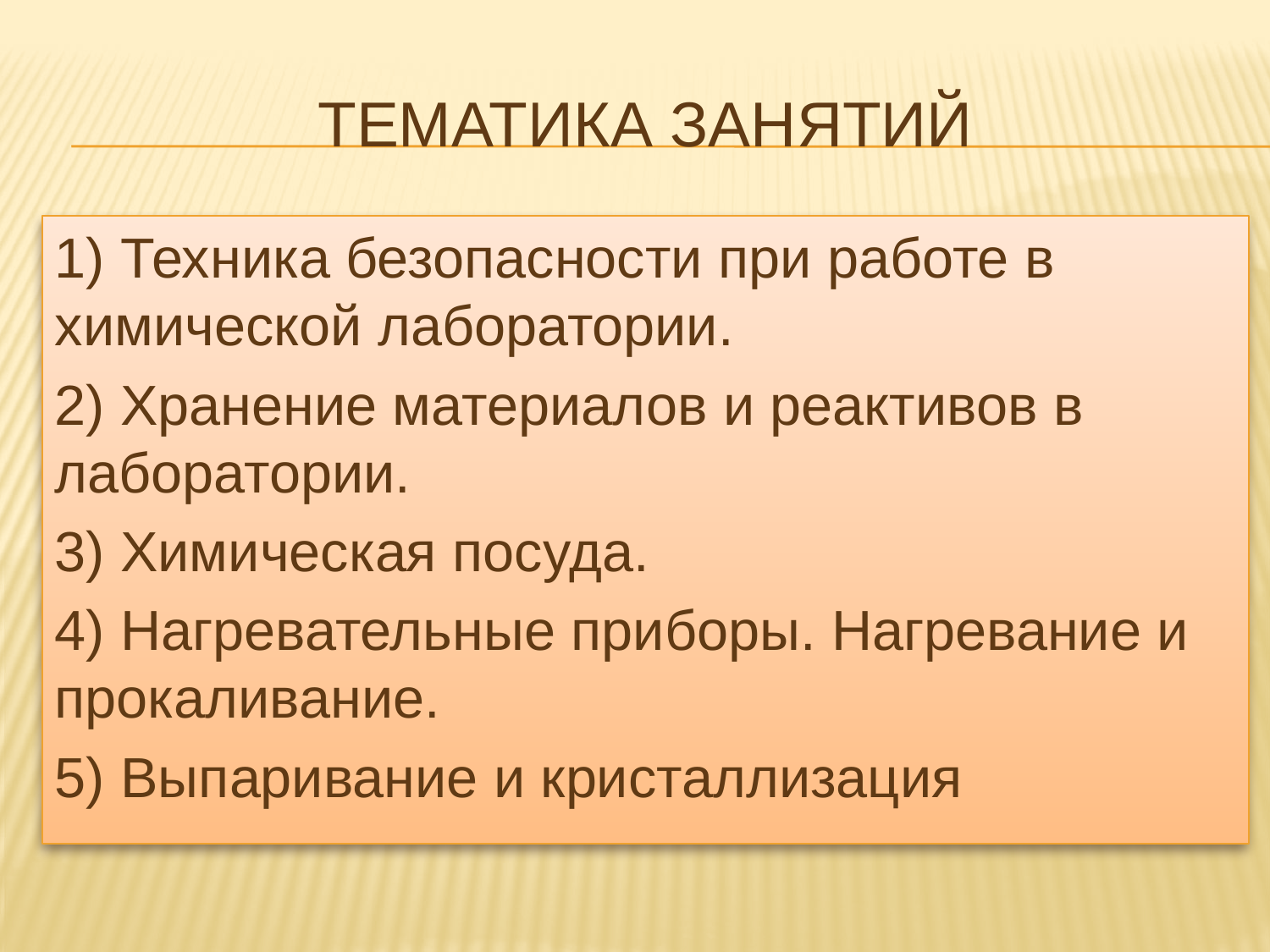

# Тематика занятий
1) Техника безопасности при работе в химической лаборатории.
2) Хранение материалов и реактивов в лаборатории.
3) Химическая посуда.
4) Нагревательные приборы. Нагревание и прокаливание.
5) Выпаривание и кристаллизация